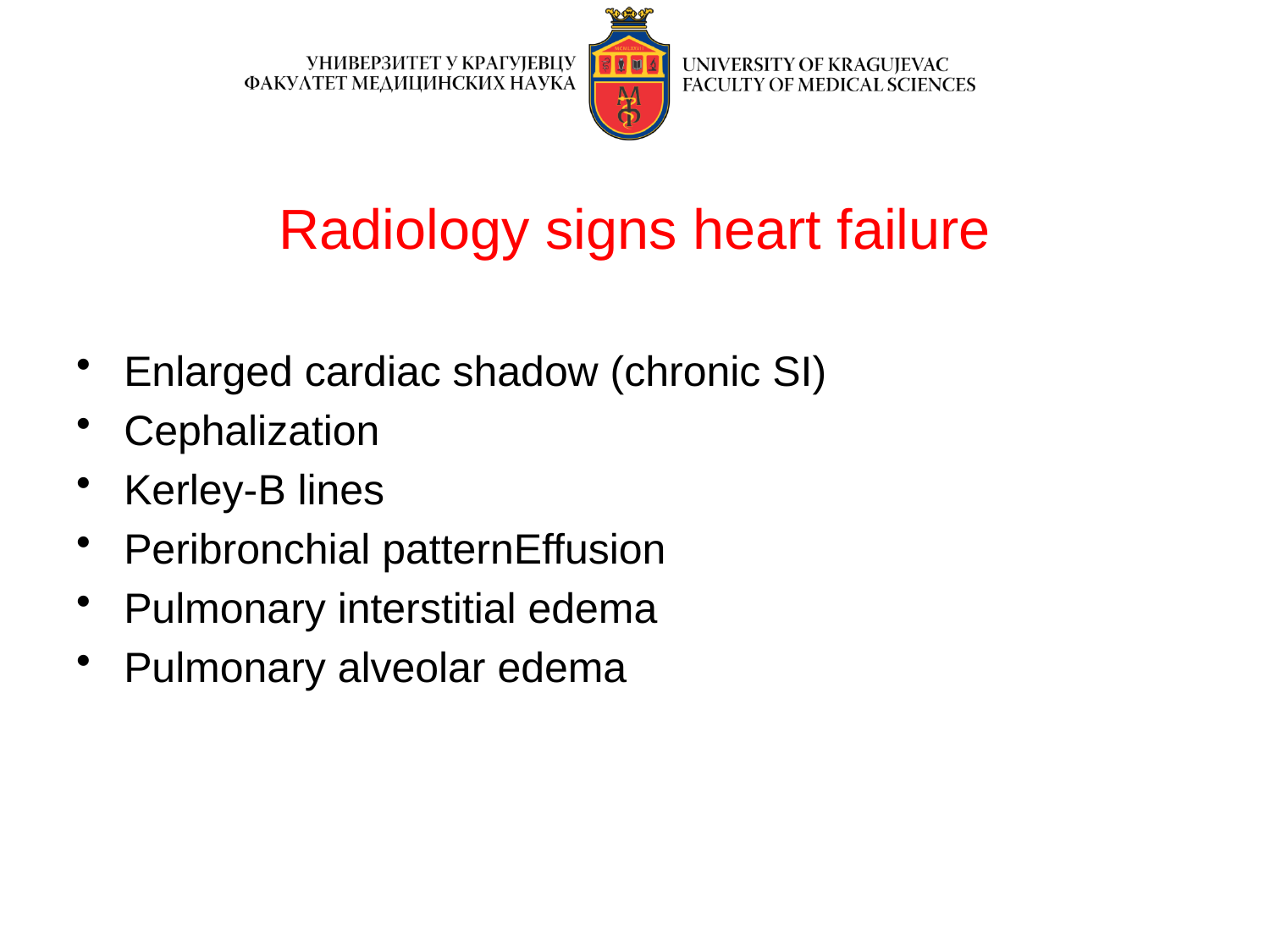

# Radiology signs heart failure
Enlarged cardiac shadow (chronic SI)
Cephalization
Kerley-B lines
Peribronchial patternEffusion
Pulmonary interstitial edema
Pulmonary alveolar edema